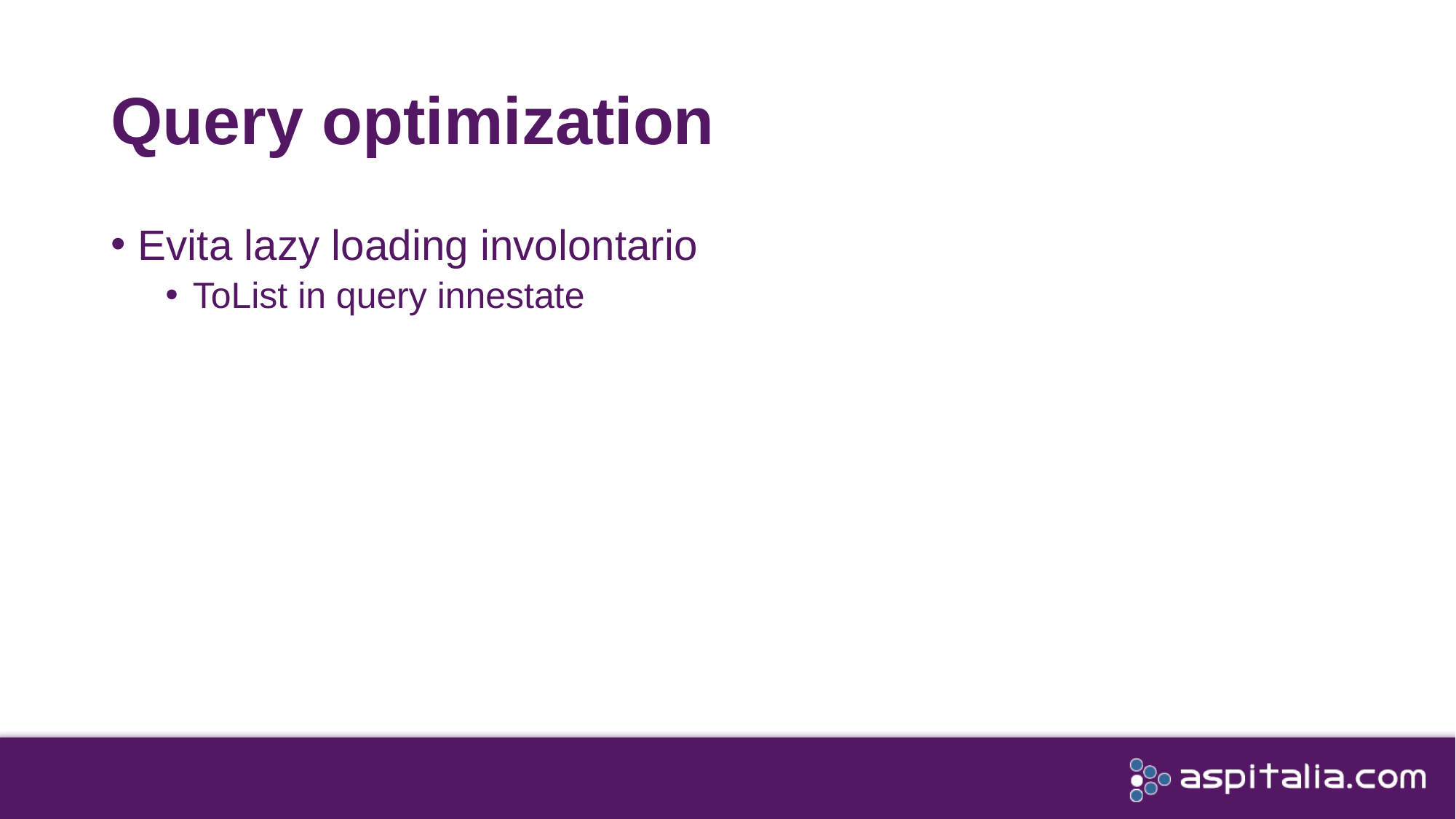

# Query optimization
Evita lazy loading involontario
ToList in query innestate